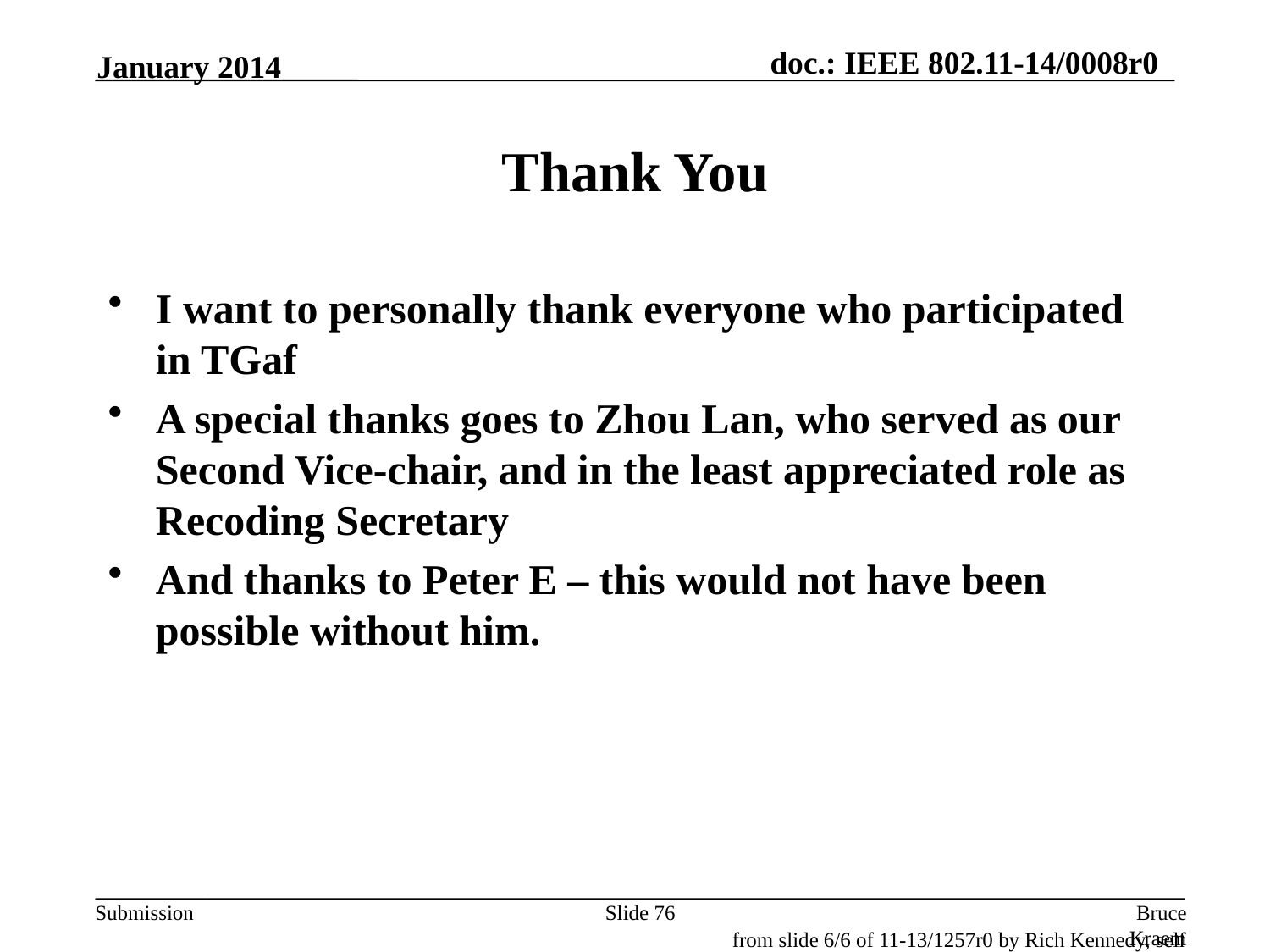

January 2014
# Thank You
I want to personally thank everyone who participated in TGaf
A special thanks goes to Zhou Lan, who served as our Second Vice-chair, and in the least appreciated role as Recoding Secretary
And thanks to Peter E – this would not have been possible without him.
Slide 76
Bruce Kraemer, Marvell
from slide 6/6 of 11-13/1257r0 by Rich Kennedy, self